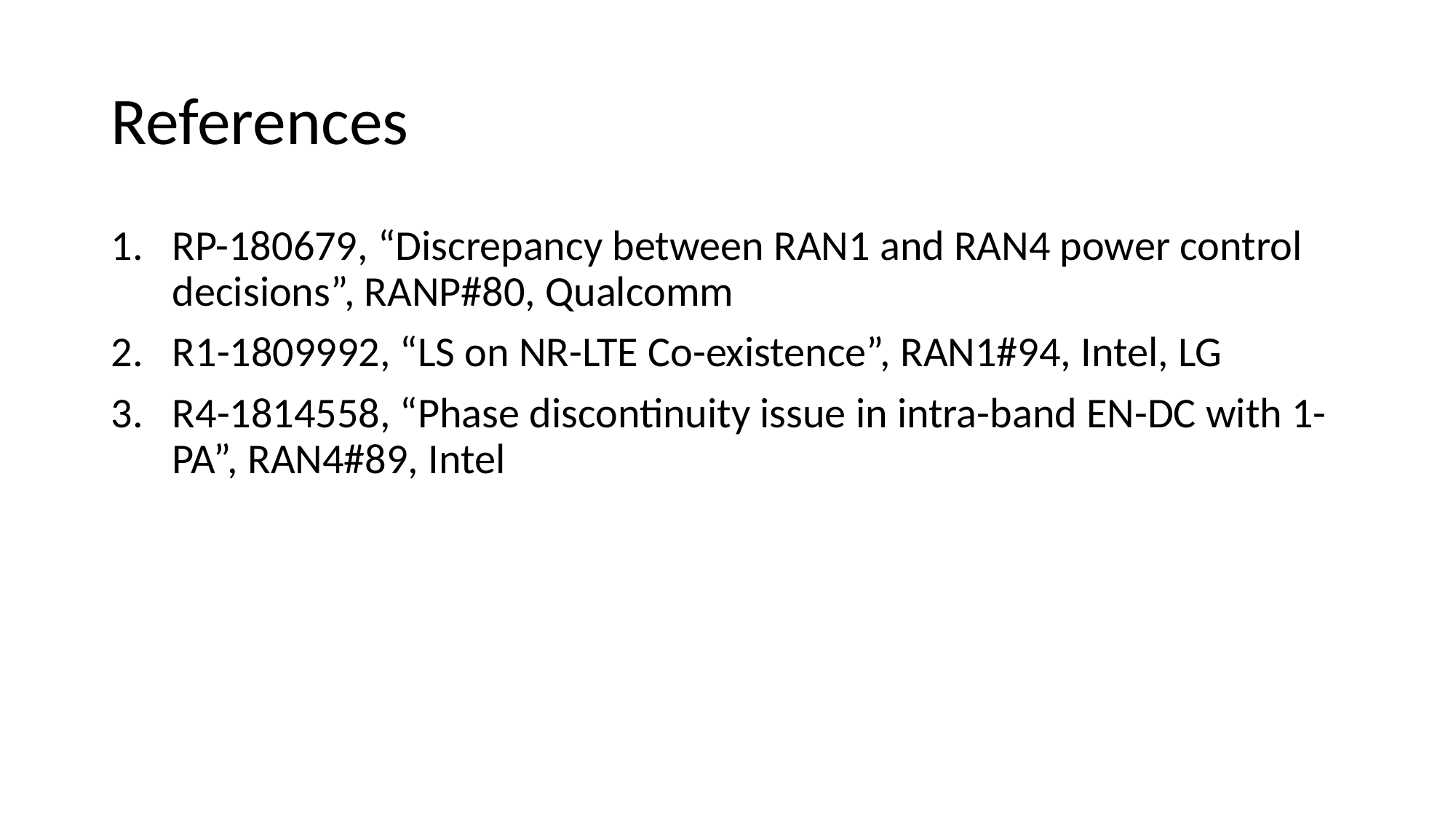

# References
RP-180679, “Discrepancy between RAN1 and RAN4 power control decisions”, RANP#80, Qualcomm
R1-1809992, “LS on NR-LTE Co-existence”, RAN1#94, Intel, LG
R4-1814558, “Phase discontinuity issue in intra-band EN-DC with 1-PA”, RAN4#89, Intel